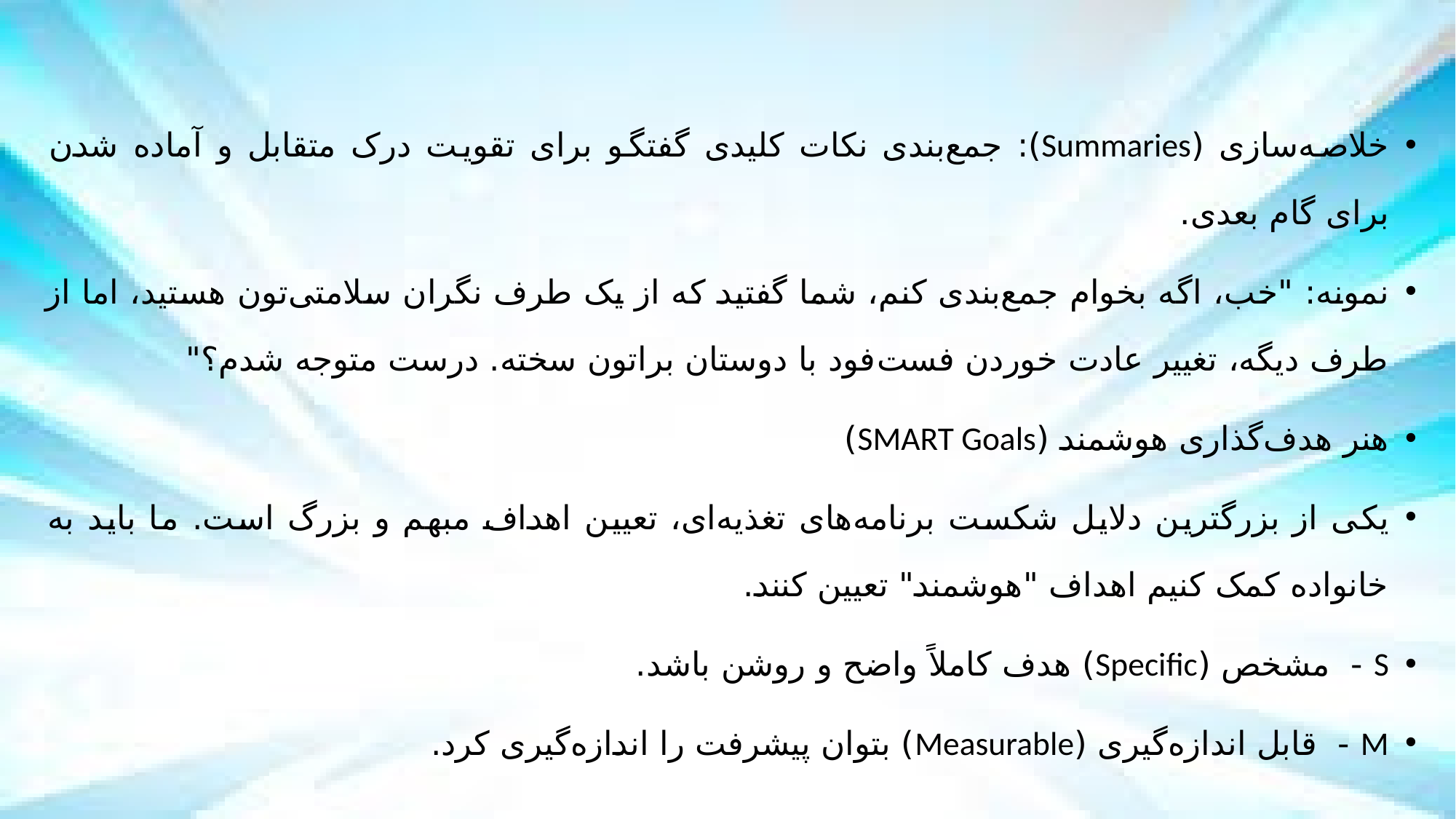

خلاصه‌سازی (Summaries): جمع‌بندی نکات کلیدی گفتگو برای تقویت درک متقابل و آماده شدن برای گام بعدی.
نمونه: "خب، اگه بخوام جمع‌بندی کنم، شما گفتید که از یک طرف نگران سلامتی‌تون هستید، اما از طرف دیگه، تغییر عادت خوردن فست‌فود با دوستان براتون سخته. درست متوجه شدم؟"
هنر هدف‌گذاری هوشمند (SMART Goals)
یکی از بزرگترین دلایل شکست برنامه‌های تغذیه‌ای، تعیین اهداف مبهم و بزرگ است. ما باید به خانواده کمک کنیم اهداف "هوشمند" تعیین کنند.
S -  مشخص (Specific) هدف کاملاً واضح و روشن باشد.
M -  قابل اندازه‌گیری (Measurable) بتوان پیشرفت را اندازه‌گیری کرد.